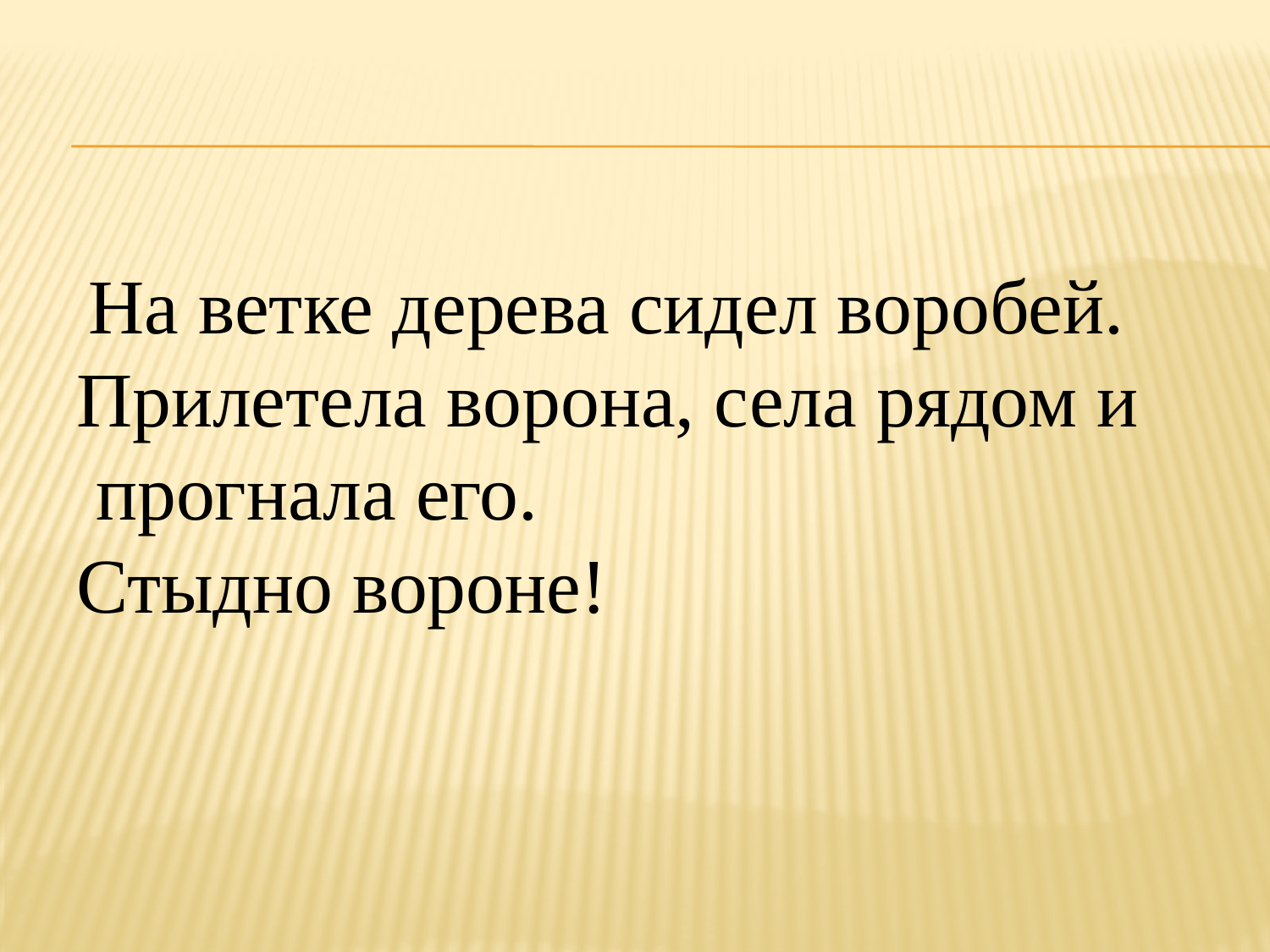

#

  На ветке дерева сидел воробей.
Прилетела ворона, села рядом и
 прогнала его.
Стыдно вороне!